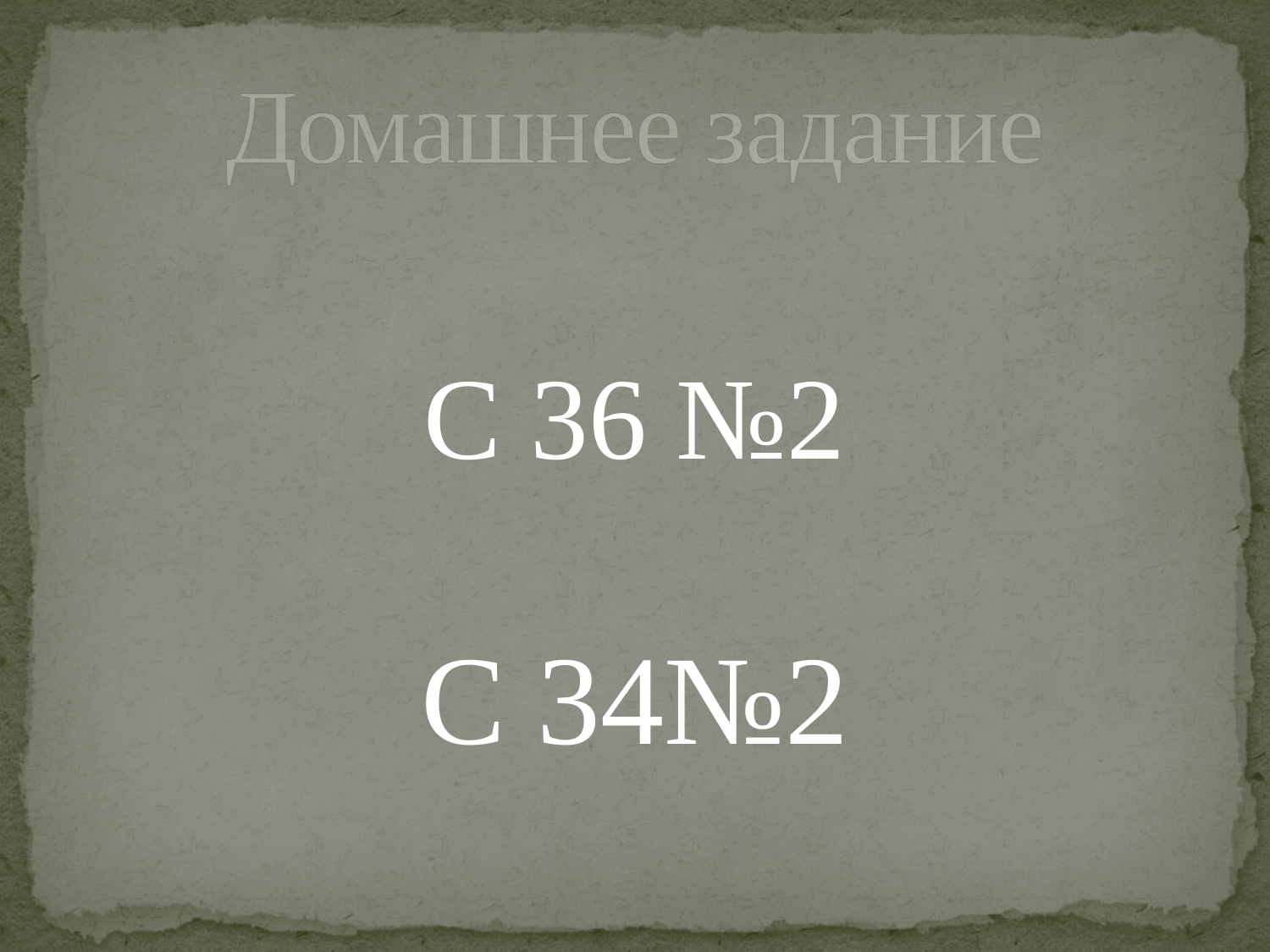

# Домашнее задание

С 36 №2

С 34№2